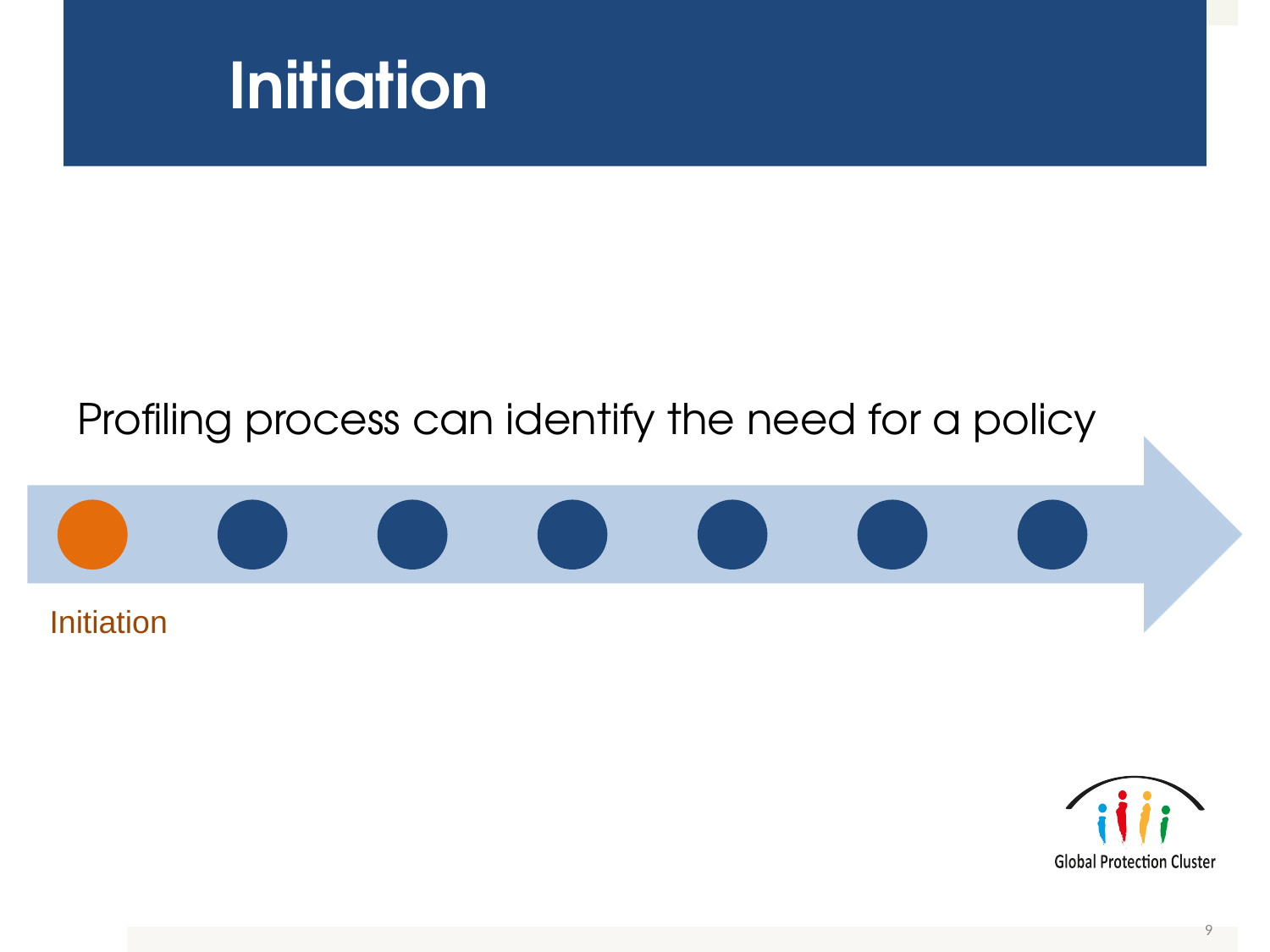

# Initiation

Profiling process can identify the need for a policy

Initiation